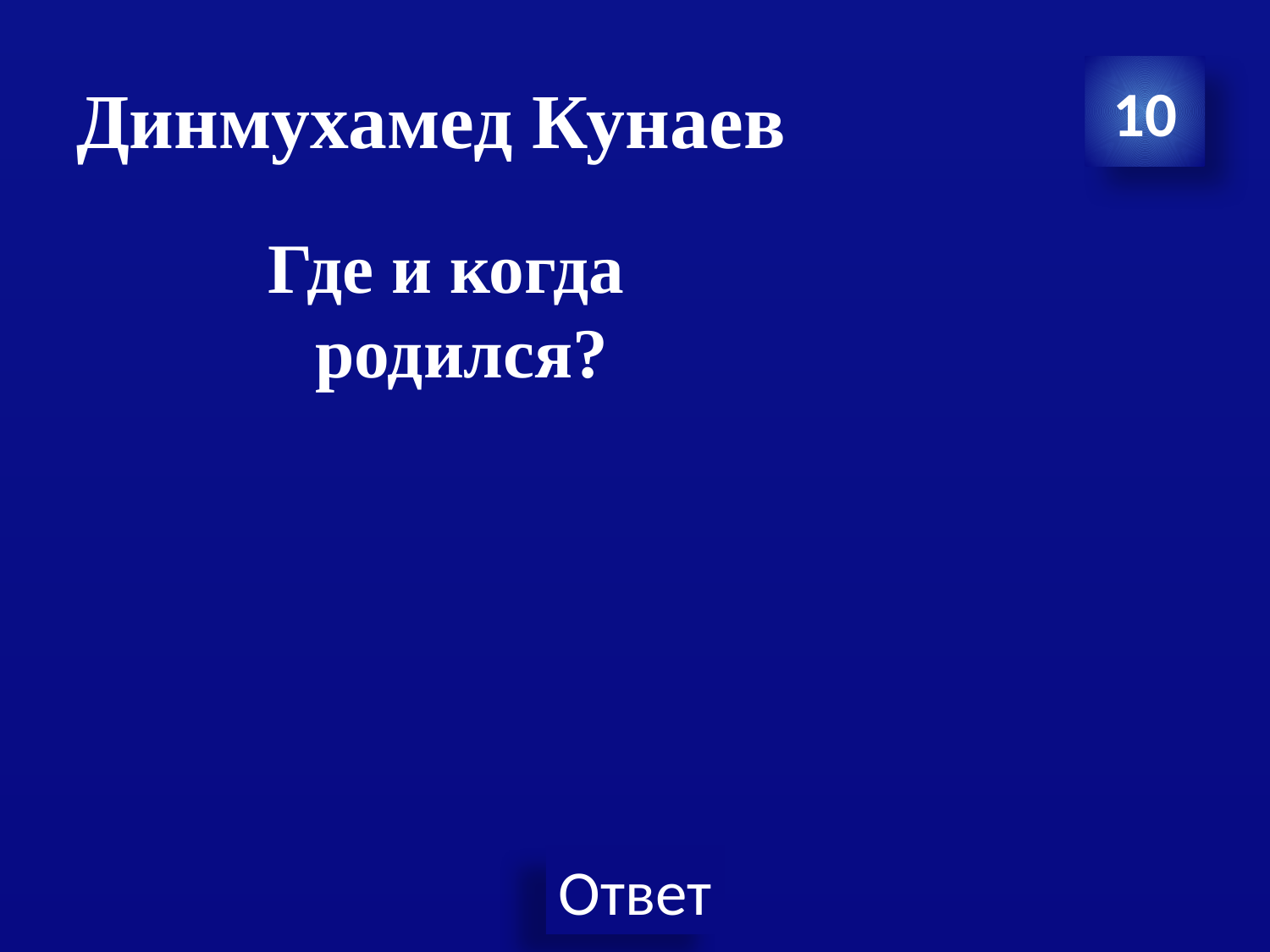

# Динмухамед Кунаев
10
Где и когда родился?